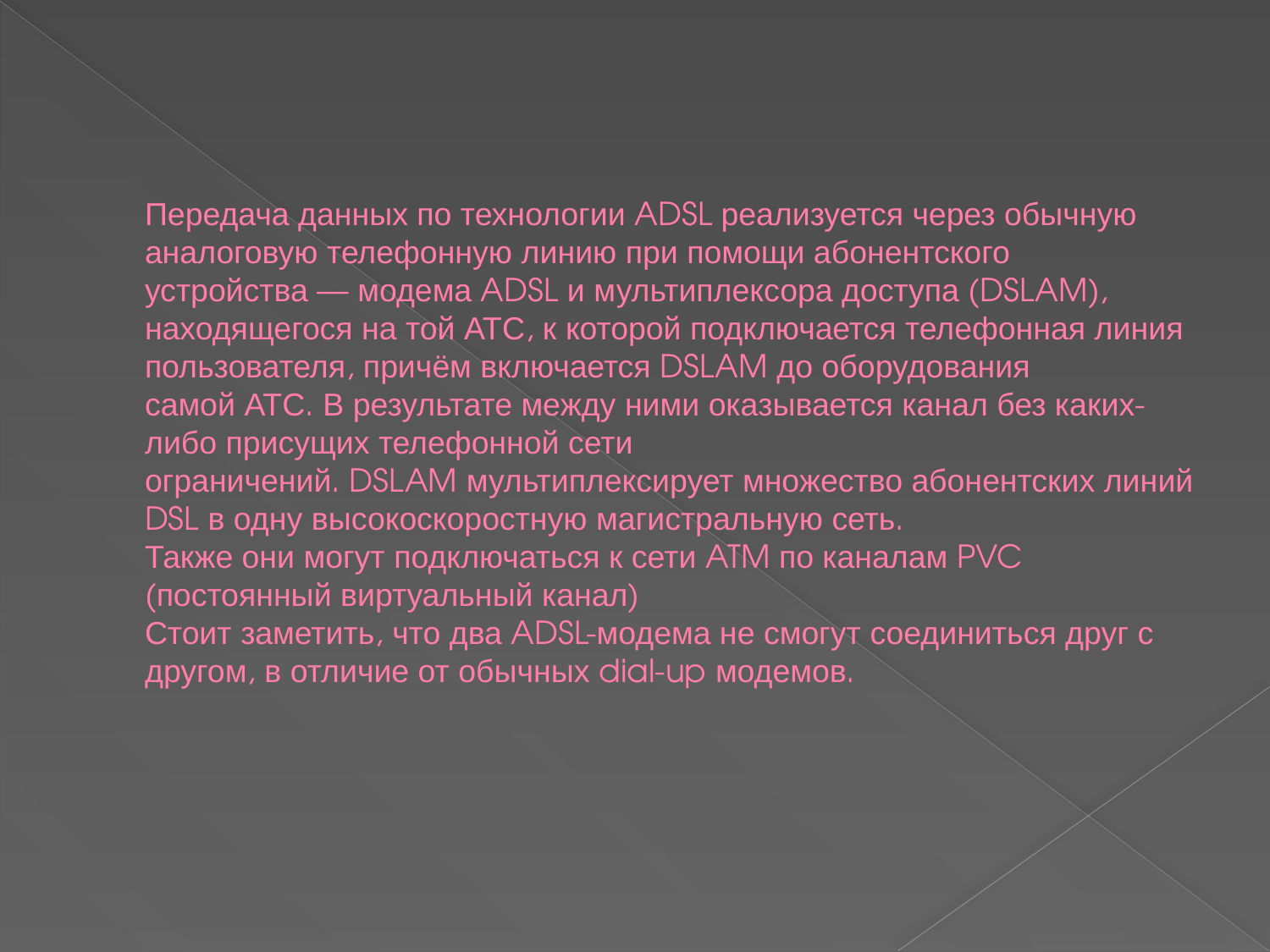

# Передача данных по технологии ADSL реализуется через обычную аналоговую телефонную линию при помощи абонентского устройства — модема ADSL и мультиплексора доступа (DSLAM), находящегося на той АТС, к которой подключается телефонная линия пользователя, причём включается DSLAM до оборудования самой АТС. В результате между ними оказывается канал без каких-либо присущих телефонной сети ограничений. DSLAM мультиплексирует множество абонентских линий DSL в одну высокоскоростную магистральную сеть. Также они могут подключаться к сети ATM по каналам PVC (постоянный виртуальный канал) Стоит заметить, что два ADSL-модема не смогут соединиться друг с другом, в отличие от обычных dial-up модемов.